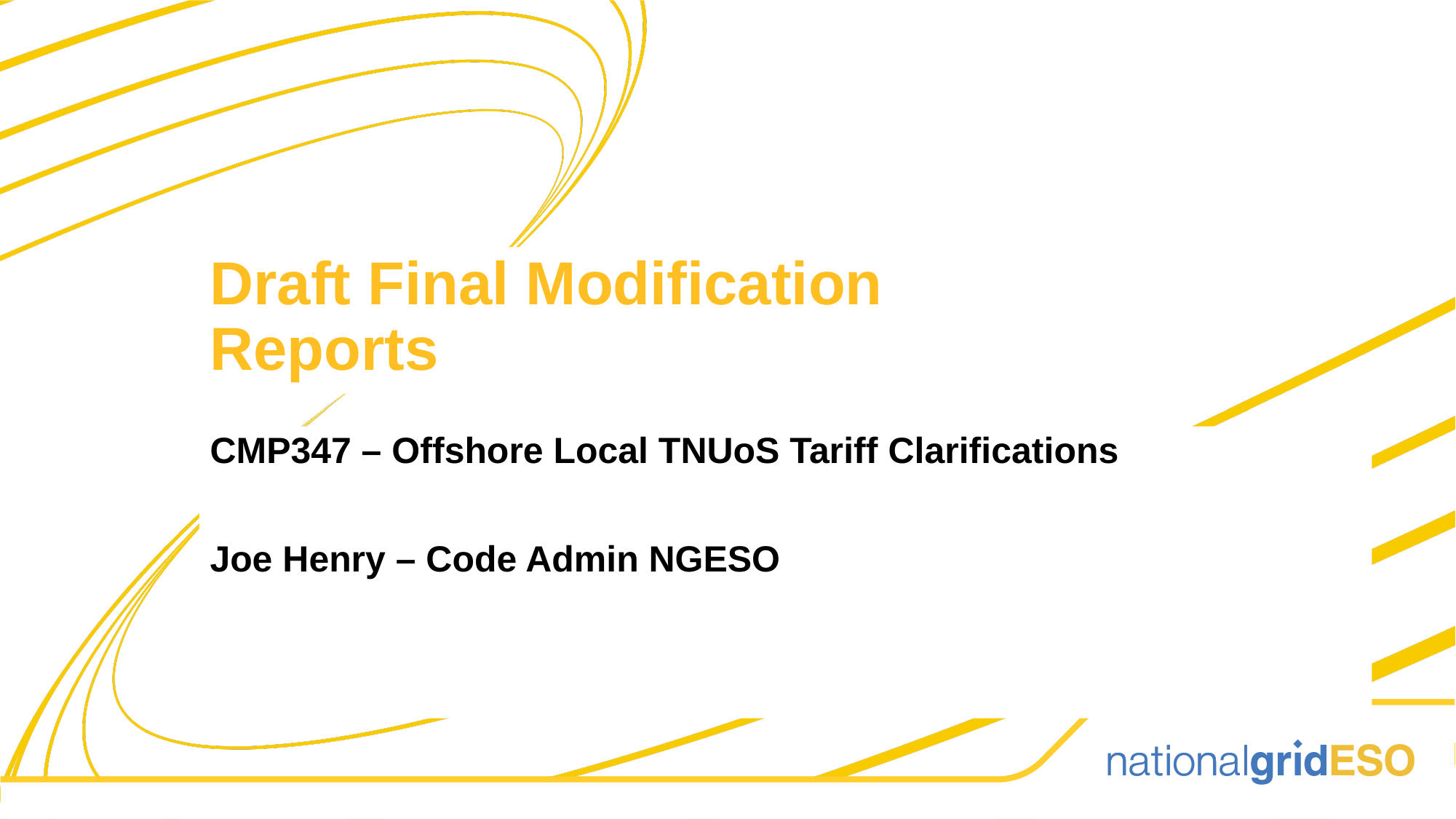

Draft Final Modification Reports
CMP347 – Offshore Local TNUoS Tariff Clarifications

Joe Henry – Code Admin NGESO